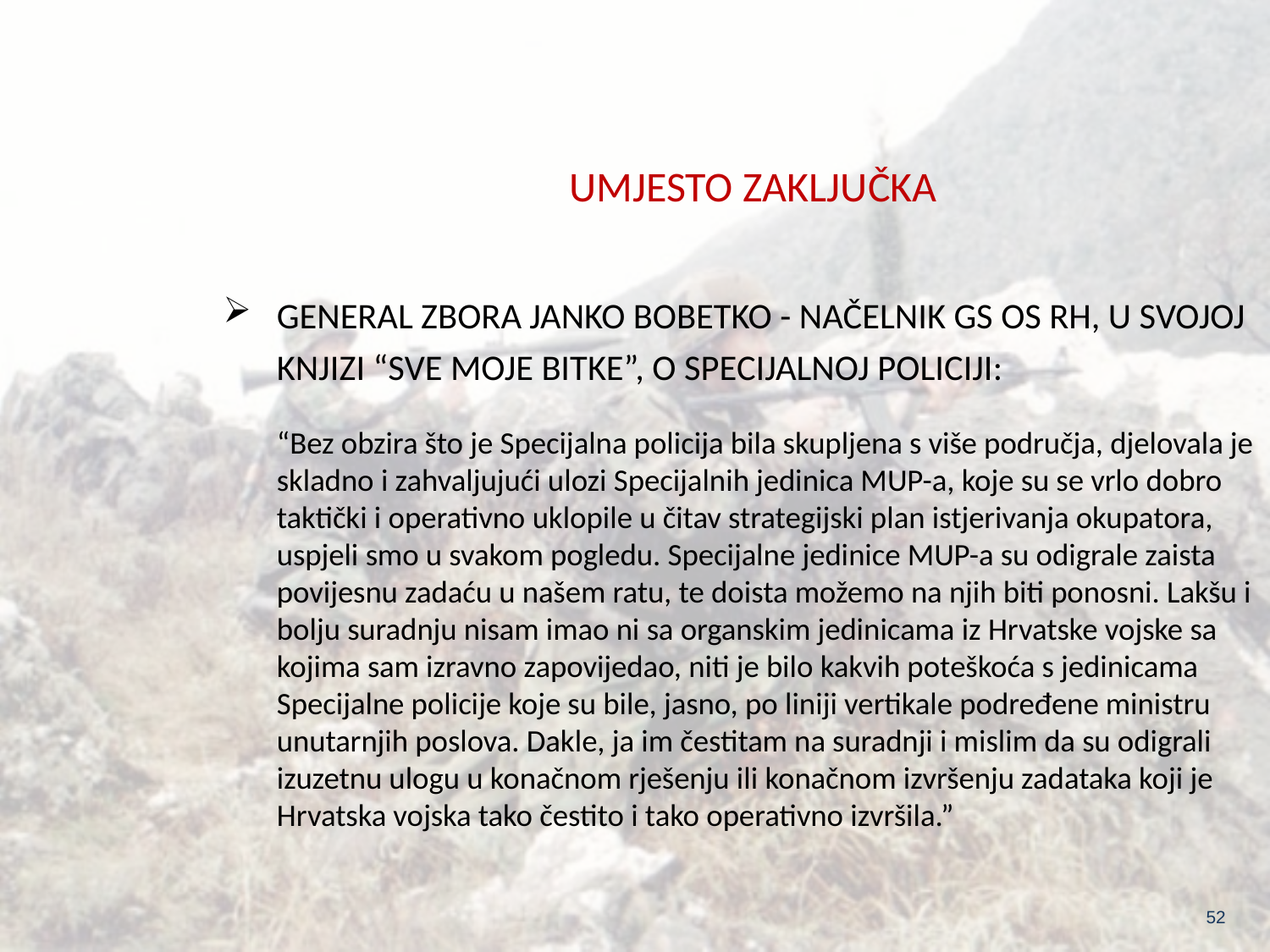

UMJESTO ZAKLJUČKA
GENERAL ZBORA JANKO BOBETKO - NAČELNIK GS OS RH, U SVOJOJ KNJIZI “SVE MOJE BITKE”, O SPECIJALNOJ POLICIJI:

	“Bez obzira što je Specijalna policija bila skupljena s više područja, djelovala je skladno i zahvaljujući ulozi Specijalnih jedinica MUP-a, koje su se vrlo dobro taktički i operativno uklopile u čitav strategijski plan istjerivanja okupatora, uspjeli smo u svakom pogledu. Specijalne jedinice MUP-a su odigrale zaista povijesnu zadaću u našem ratu, te doista možemo na njih biti ponosni. Lakšu i bolju suradnju nisam imao ni sa organskim jedinicama iz Hrvatske vojske sa kojima sam izravno zapovijedao, niti je bilo kakvih poteškoća s jedinicama Specijalne policije koje su bile, jasno, po liniji vertikale podređene ministru unutarnjih poslova. Dakle, ja im čestitam na suradnji i mislim da su odigrali izuzetnu ulogu u konačnom rješenju ili konačnom izvršenju zadataka koji je Hrvatska vojska tako čestito i tako operativno izvršila.”

52